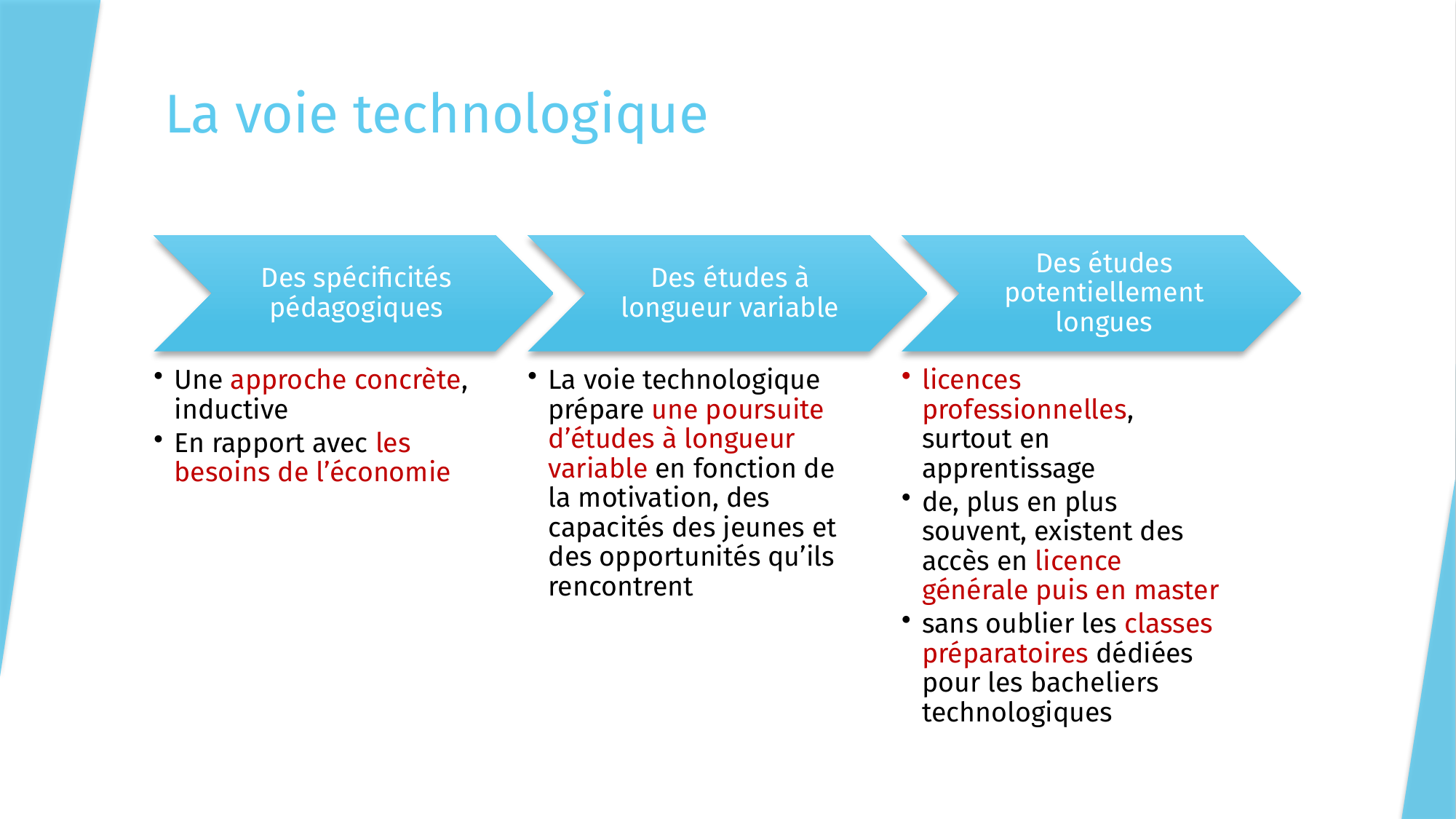

# La voie technologique
Des spécificités pédagogiques
Une approche concrète, inductive
En rapport avec les besoins de l’économie
Des études à longueur variable
La voie technologique prépare une poursuite d’études à longueur variable en fonction de la motivation, des capacités des jeunes et des opportunités qu’ils rencontrent
Des études potentiellement longues
licences professionnelles, surtout en apprentissage
de, plus en plus souvent, existent des accès en licence générale puis en master
sans oublier les classes préparatoires dédiées pour les bacheliers technologiques